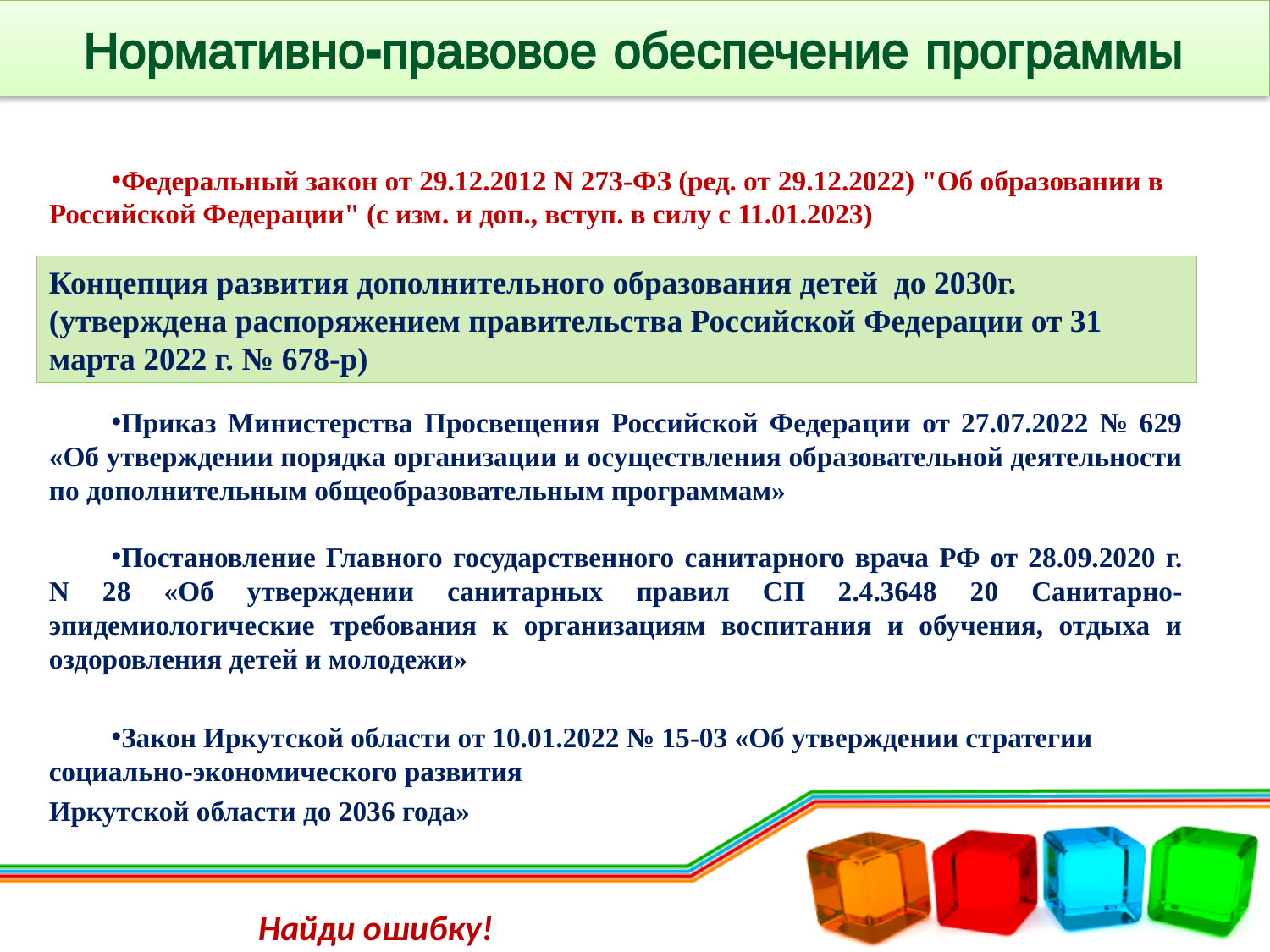

# Нормативно-правовое обеспечение программы
Федеральный закон от 29.12.2012 N 273-ФЗ (ред. от 29.12.2022) "Об образовании в Российской Федерации" (с изм. и доп., вступ. в силу с 11.01.2023)

Концепция развития дополнительного образования на период до 2025г. (утверждена распоряжением правительства Российской Федерации от 31 марта 2022 г. № 678-р)

Приказ Министерства Просвещения Российской Федерации от 27.07.2022 № 629 «Об утверждении порядка организации и осуществления образовательной деятельности по дополнительным общеобразовательным программам»

Постановление Главного государственного санитарного врача РФ от 28.09.2020 г. N 28 «Об утверждении санитарных правил СП 2.4.3648 20 Санитарно-эпидемиологические требования к организациям воспитания и обучения, отдыха и оздоровления детей и молодежи»

Закон Иркутской области от 10.01.2022 № 15-03 «Об утверждении стратегии социально-экономического развития
Иркутской области до 2036 года»

Концепция развития дополнительного образования детей  до 2030г. (утверждена распоряжением правительства Российской Федерации от 31 марта 2022 г. № 678-р)
Найди ошибку!